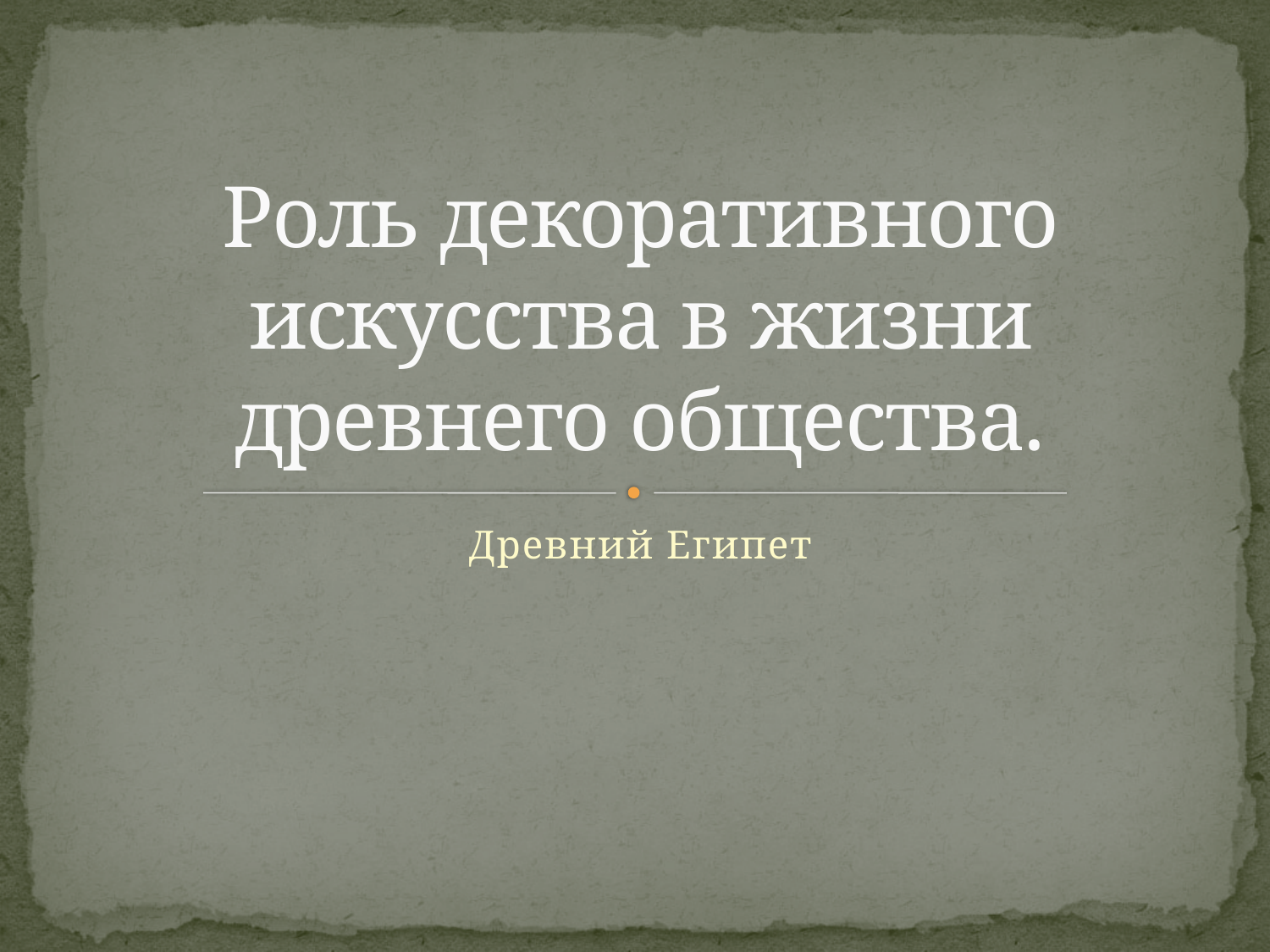

# Роль декоративного искусства в жизни древнего общества.
Древний Египет